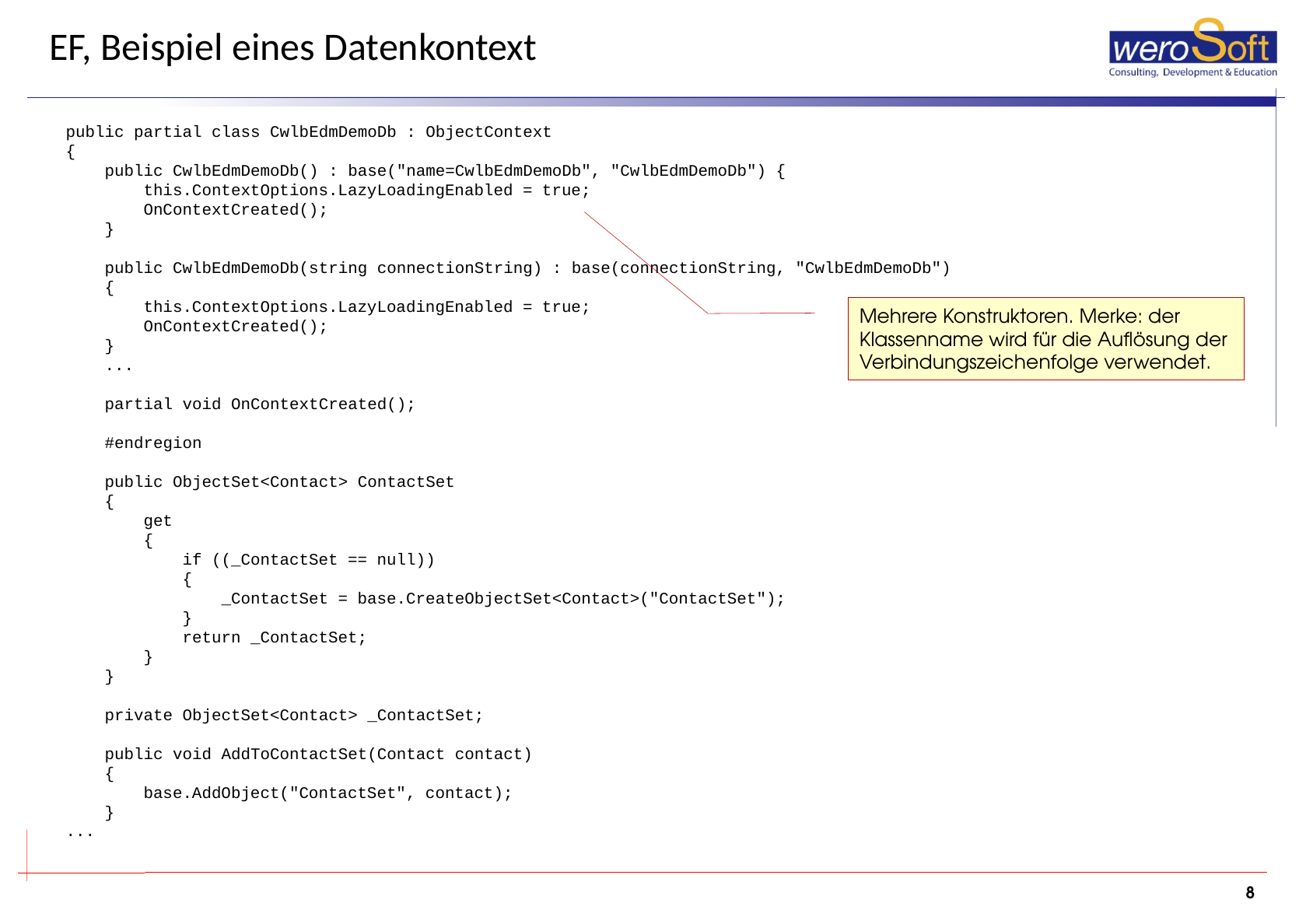

# EF, Beispiel eines Datenkontext
public partial class CwlbEdmDemoDb : ObjectContext
{
    public CwlbEdmDemoDb() : base("name=CwlbEdmDemoDb", "CwlbEdmDemoDb") {
        this.ContextOptions.LazyLoadingEnabled = true;
        OnContextCreated();
    }

    public CwlbEdmDemoDb(string connectionString) : base(connectionString, "CwlbEdmDemoDb")
    {
        this.ContextOptions.LazyLoadingEnabled = true;
        OnContextCreated();
    }
    ...

    partial void OnContextCreated();

    #endregion

    public ObjectSet<Contact> ContactSet
    {
        get
        {
            if ((_ContactSet == null))
            {
                _ContactSet = base.CreateObjectSet<Contact>("ContactSet");
            }
            return _ContactSet;
        }
    }

    private ObjectSet<Contact> _ContactSet;

    public void AddToContactSet(Contact contact)
    {
        base.AddObject("ContactSet", contact);
    }
...
Mehrere Konstruktoren. Merke: der Klassenname wird für die Auflösung der Verbindungszeichenfolge verwendet.
8